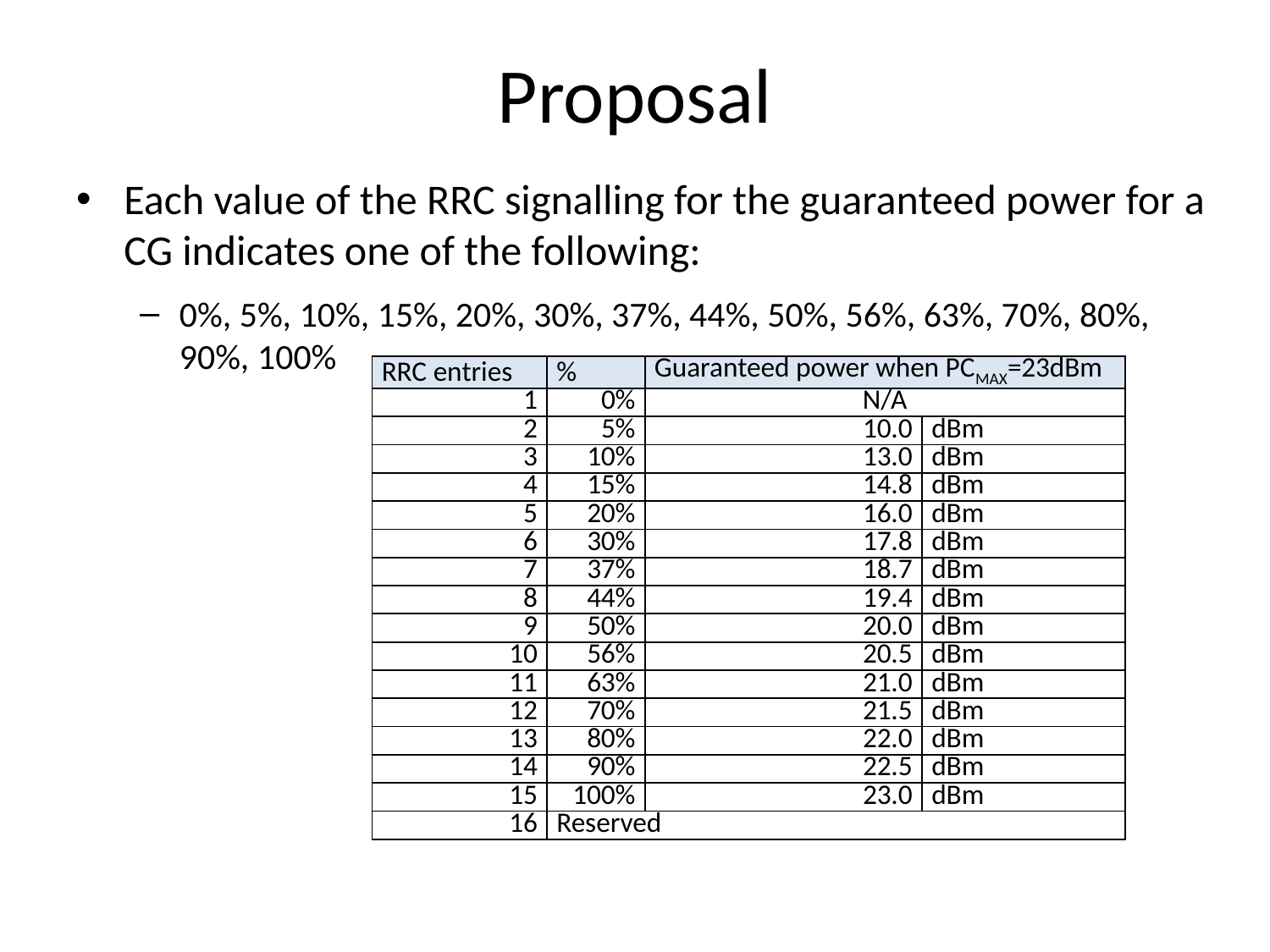

# Proposal
Each value of the RRC signalling for the guaranteed power for a CG indicates one of the following:
0%, 5%, 10%, 15%, 20%, 30%, 37%, 44%, 50%, 56%, 63%, 70%, 80%, 90%, 100%
| RRC entries | % | Guaranteed power when PCMAX=23dBm |  |
| --- | --- | --- | --- |
| 1 | 0% | N/A |  |
| 2 | 5% | 10.0 | dBm |
| 3 | 10% | 13.0 | dBm |
| 4 | 15% | 14.8 | dBm |
| 5 | 20% | 16.0 | dBm |
| 6 | 30% | 17.8 | dBm |
| 7 | 37% | 18.7 | dBm |
| 8 | 44% | 19.4 | dBm |
| 9 | 50% | 20.0 | dBm |
| 10 | 56% | 20.5 | dBm |
| 11 | 63% | 21.0 | dBm |
| 12 | 70% | 21.5 | dBm |
| 13 | 80% | 22.0 | dBm |
| 14 | 90% | 22.5 | dBm |
| 15 | 100% | 23.0 | dBm |
| 16 | Reserved |  |  |